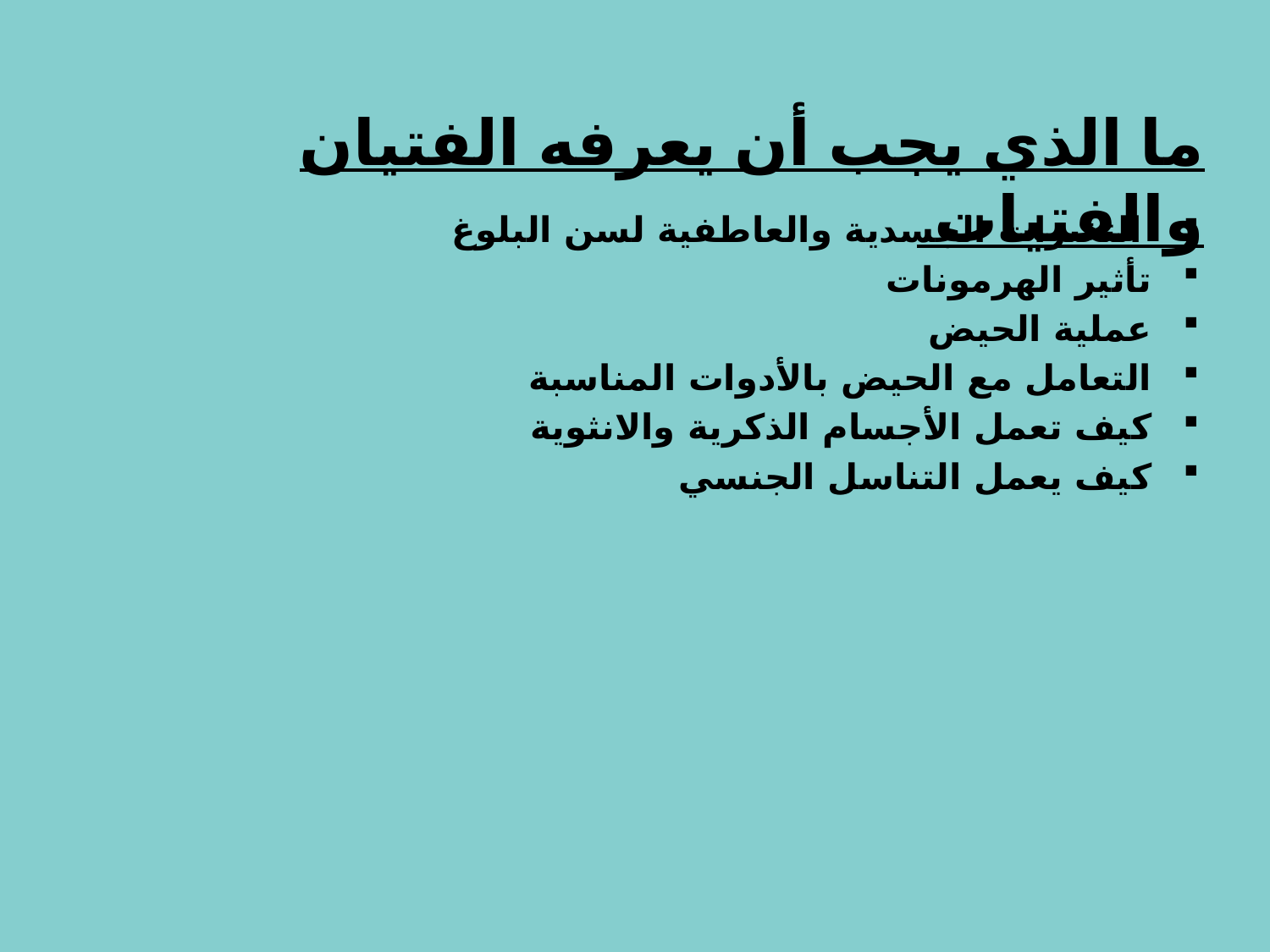

# ما الذي يجب أن يعرفه الفتيان والفتيات
 التغيرات الجسدية والعاطفية لسن البلوغ
تأثير الهرمونات
عملية الحيض
التعامل مع الحيض بالأدوات المناسبة
كيف تعمل الأجسام الذكرية والانثوية
كيف يعمل التناسل الجنسي